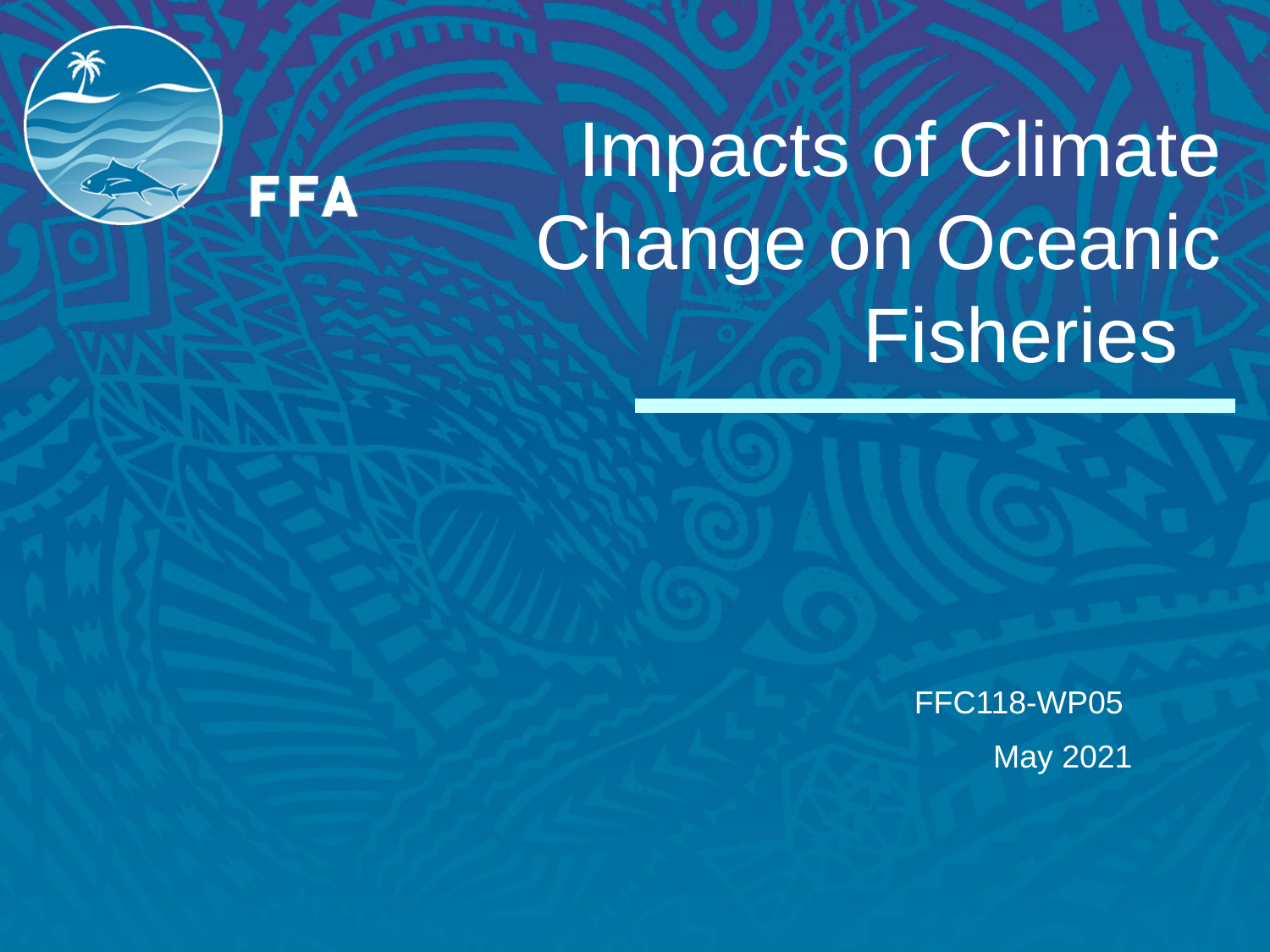

# Impacts of Climate Change on Oceanic Fisheries
FFC118-WP05
 May 2021